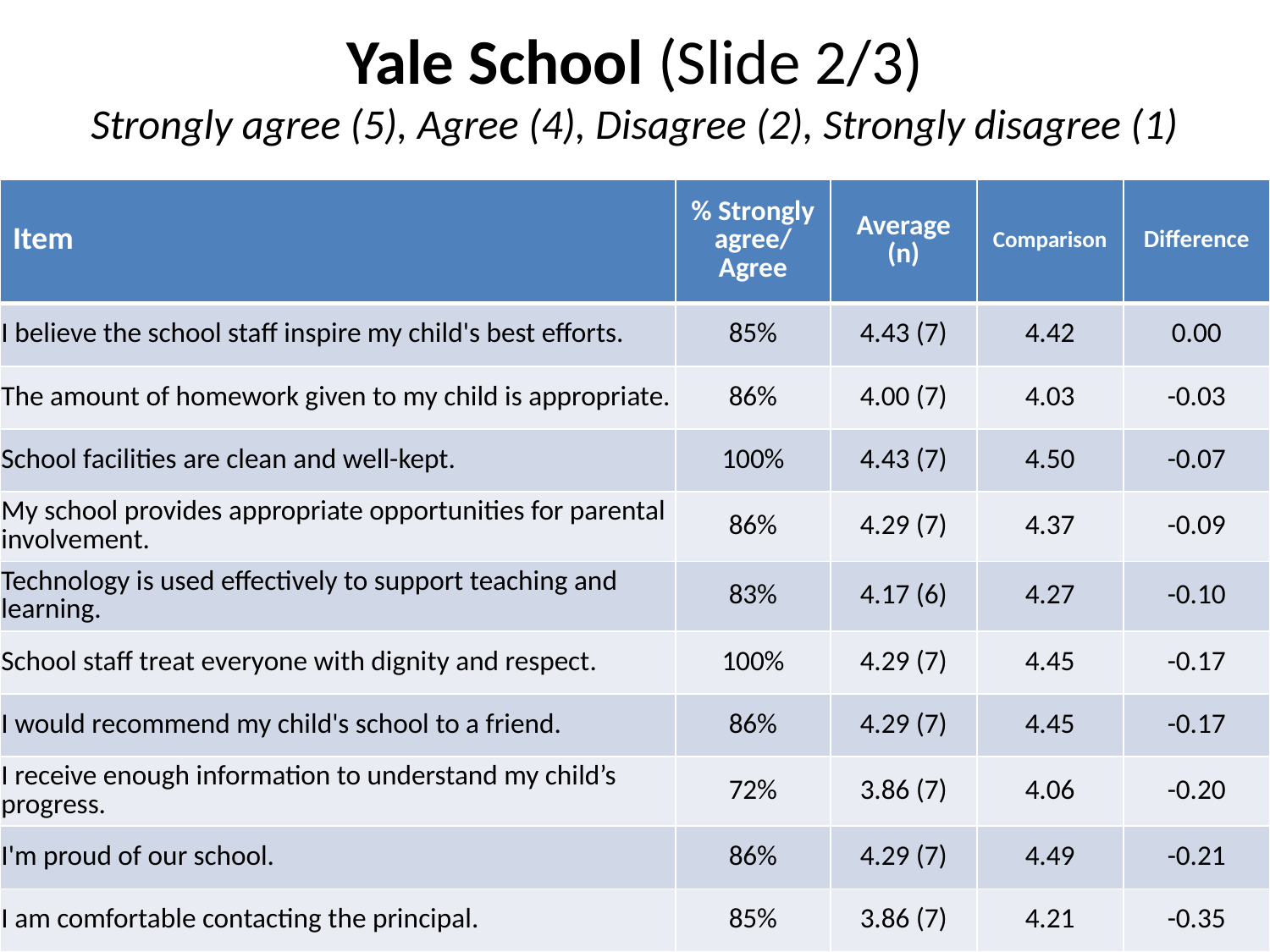

# Yale School (Slide 2/3) Strongly agree (5), Agree (4), Disagree (2), Strongly disagree (1)
| Item | % Strongly agree/ Agree | Average (n) | Comparison | Difference |
| --- | --- | --- | --- | --- |
| I believe the school staff inspire my child's best efforts. | 85% | 4.43 (7) | 4.42 | 0.00 |
| The amount of homework given to my child is appropriate. | 86% | 4.00 (7) | 4.03 | -0.03 |
| School facilities are clean and well-kept. | 100% | 4.43 (7) | 4.50 | -0.07 |
| My school provides appropriate opportunities for parental involvement. | 86% | 4.29 (7) | 4.37 | -0.09 |
| Technology is used effectively to support teaching and learning. | 83% | 4.17 (6) | 4.27 | -0.10 |
| School staff treat everyone with dignity and respect. | 100% | 4.29 (7) | 4.45 | -0.17 |
| I would recommend my child's school to a friend. | 86% | 4.29 (7) | 4.45 | -0.17 |
| I receive enough information to understand my child’s progress. | 72% | 3.86 (7) | 4.06 | -0.20 |
| I'm proud of our school. | 86% | 4.29 (7) | 4.49 | -0.21 |
| I am comfortable contacting the principal. | 85% | 3.86 (7) | 4.21 | -0.35 |